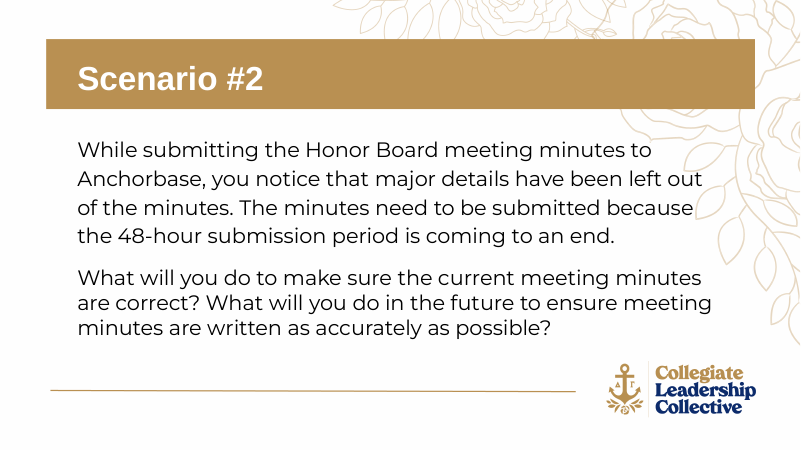

Scenario #2
While submitting the Honor Board meeting minutes to Anchorbase, you notice that major details have been left out of the minutes. The minutes need to be submitted because the 48-hour submission period is coming to an end.
What will you do to make sure the current meeting minutes are correct? What will you do in the future to ensure meeting minutes are written as accurately as possible?